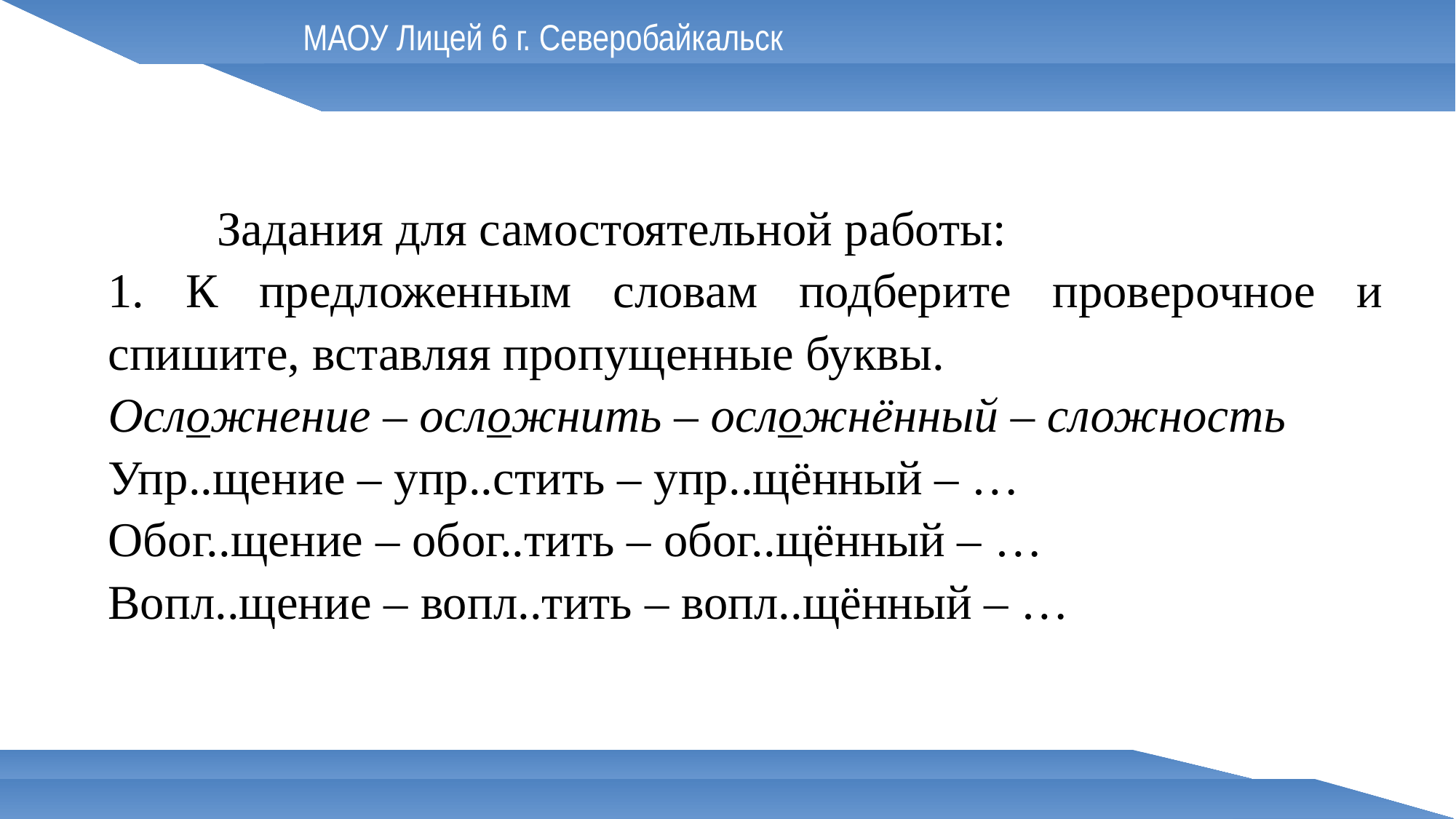

МАОУ Лицей 6 г. Северобайкальск
	Задания для самостоятельной работы:
1. К предложенным словам подберите проверочное и спишите, вставляя пропущенные буквы.
Осложнение – осложнить – осложнённый – сложность
Упр..щение – упр..стить – упр..щённый – …
Обог..щение – обог..тить – обог..щённый – …
Вопл..щение – вопл..тить – вопл..щённый – …